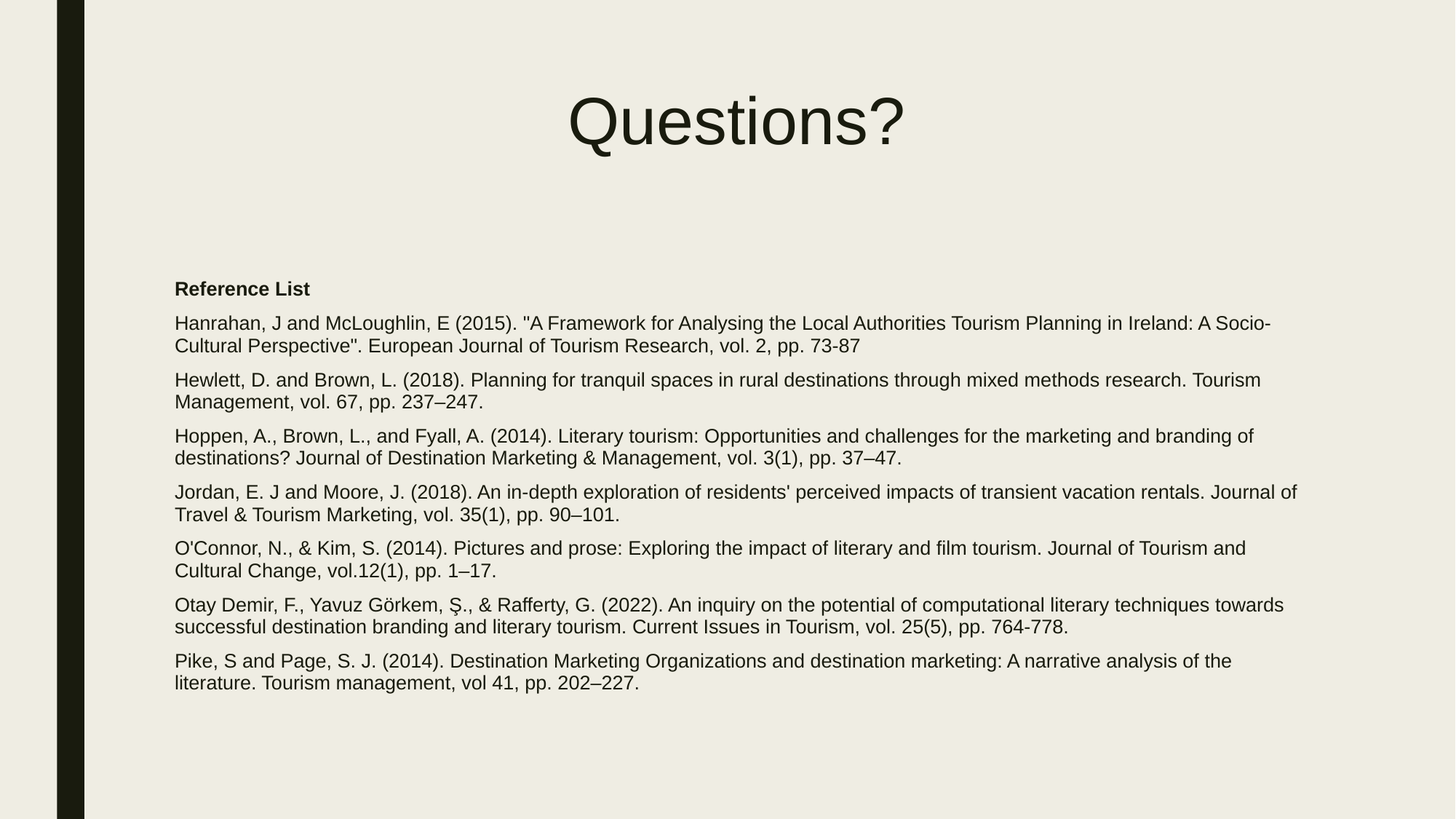

# Questions?
Reference List
Hanrahan, J and McLoughlin, E (2015). "A Framework for Analysing the Local Authorities Tourism Planning in Ireland: A Socio-Cultural Perspective". European Journal of Tourism Research, vol. 2, pp. 73-87
Hewlett, D. and Brown, L. (2018). Planning for tranquil spaces in rural destinations through mixed methods research. Tourism Management, vol. 67, pp. 237–247.
Hoppen, A., Brown, L., and Fyall, A. (2014). Literary tourism: Opportunities and challenges for the marketing and branding of destinations? Journal of Destination Marketing & Management, vol. 3(1), pp. 37–47.
Jordan, E. J and Moore, J. (2018). An in-depth exploration of residents' perceived impacts of transient vacation rentals. Journal of Travel & Tourism Marketing, vol. 35(1), pp. 90–101.
O'Connor, N., & Kim, S. (2014). Pictures and prose: Exploring the impact of literary and film tourism. Journal of Tourism and Cultural Change, vol.12(1), pp. 1–17.
Otay Demir, F., Yavuz Görkem, Ş., & Rafferty, G. (2022). An inquiry on the potential of computational literary techniques towards successful destination branding and literary tourism. Current Issues in Tourism, vol. 25(5), pp. 764-778.
Pike, S and Page, S. J. (2014). Destination Marketing Organizations and destination marketing: A narrative analysis of the literature. Tourism management, vol 41, pp. 202–227.